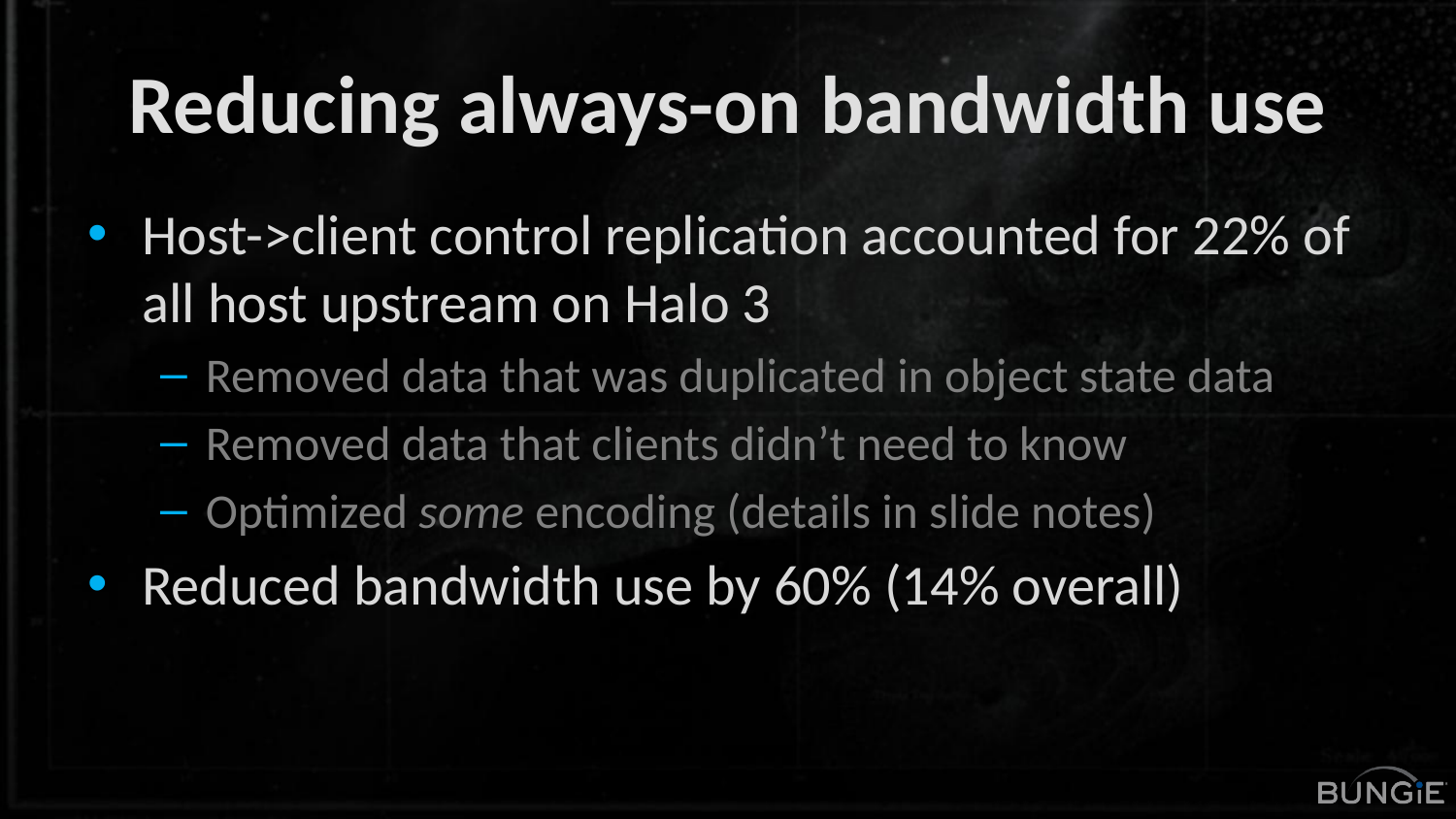

# Reducing always-on bandwidth use
Host->client control replication accounted for 22% of all host upstream on Halo 3
Removed data that was duplicated in object state data
Removed data that clients didn’t need to know
Optimized some encoding (details in slide notes)
Reduced bandwidth use by 60% (14% overall)